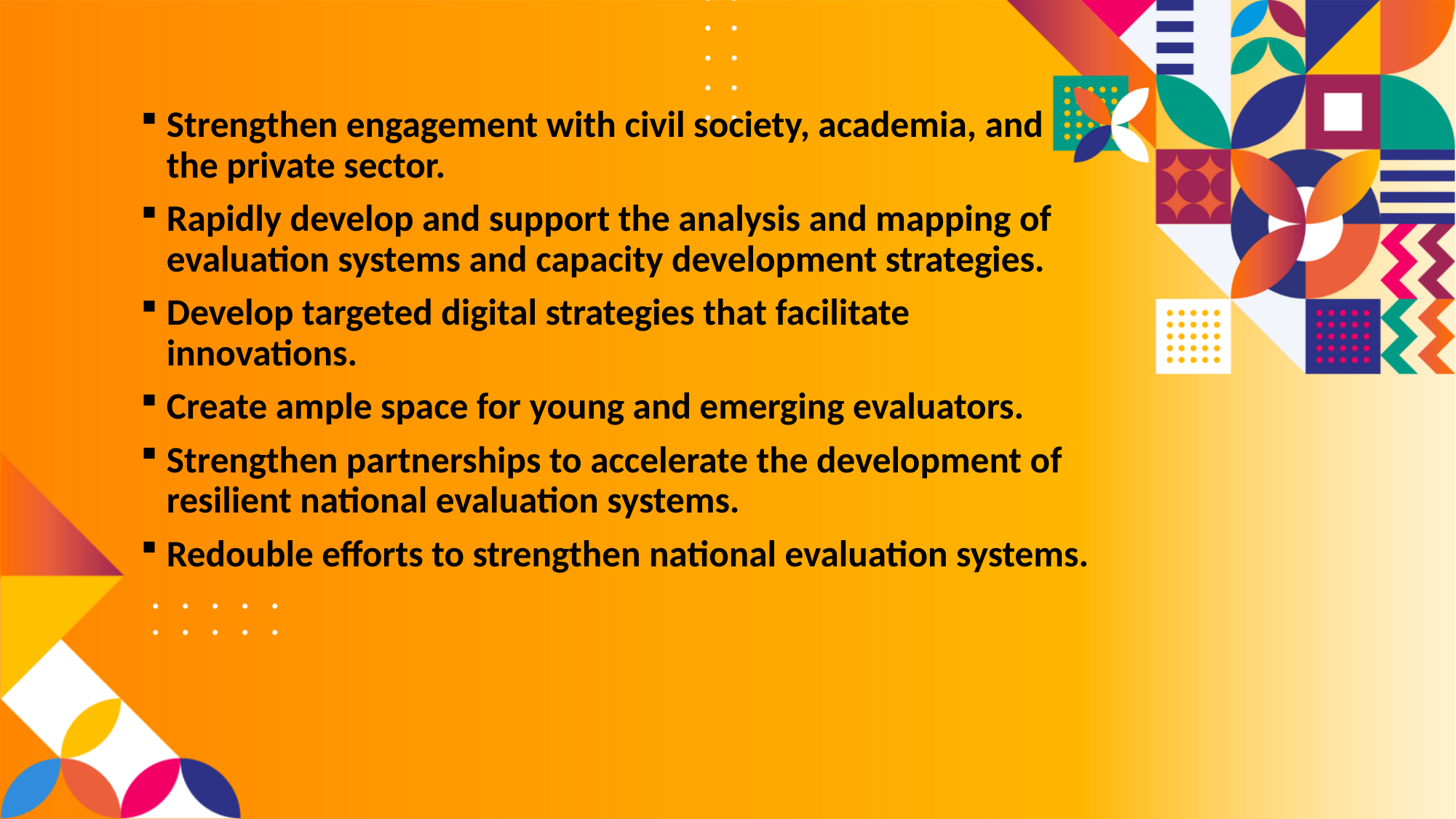

Strengthen engagement with civil society, academia, and the private sector.
Rapidly develop and support the analysis and mapping of evaluation systems and capacity development strategies.
Develop targeted digital strategies that facilitate innovations.
Create ample space for young and emerging evaluators.
Strengthen partnerships to accelerate the development of resilient national evaluation systems.
Redouble efforts to strengthen national evaluation systems.